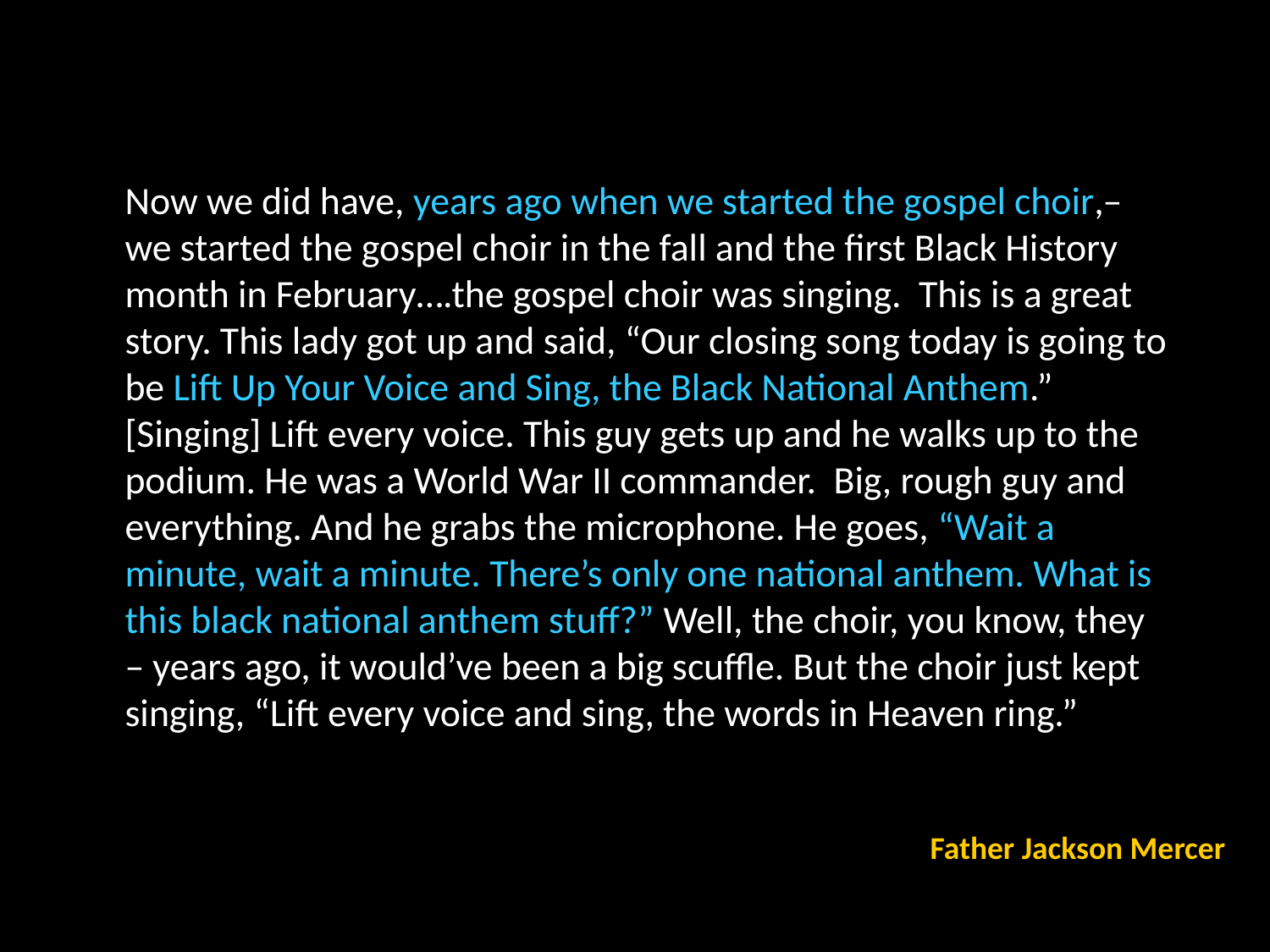

Now we did have, years ago when we started the gospel choir,– we started the gospel choir in the fall and the first Black History month in February….the gospel choir was singing.  This is a great story. This lady got up and said, “Our closing song today is going to be Lift Up Your Voice and Sing, the Black National Anthem.” [Singing] Lift every voice. This guy gets up and he walks up to the podium. He was a World War II commander.  Big, rough guy and everything. And he grabs the microphone. He goes, “Wait a minute, wait a minute. There’s only one national anthem. What is this black national anthem stuff?” Well, the choir, you know, they – years ago, it would’ve been a big scuffle. But the choir just kept singing, “Lift every voice and sing, the words in Heaven ring.”
# Father Jackson Mercer